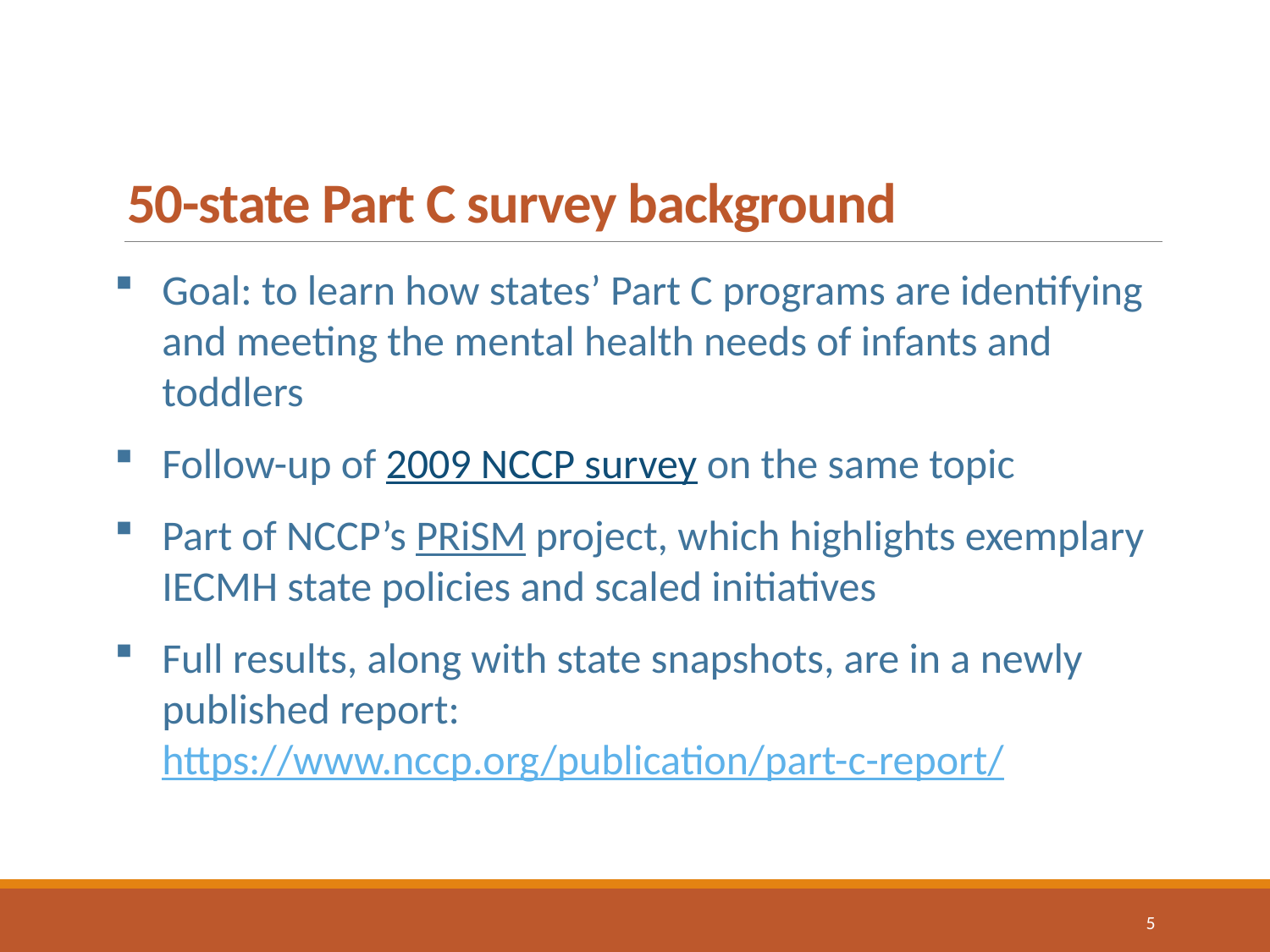

# 50-state Part C survey background
Goal: to learn how states’ Part C programs are identifying and meeting the mental health needs of infants and toddlers
Follow-up of 2009 NCCP survey on the same topic
Part of NCCP’s PRiSM project, which highlights exemplary IECMH state policies and scaled initiatives
Full results, along with state snapshots, are in a newly published report: https://www.nccp.org/publication/part-c-report/
5